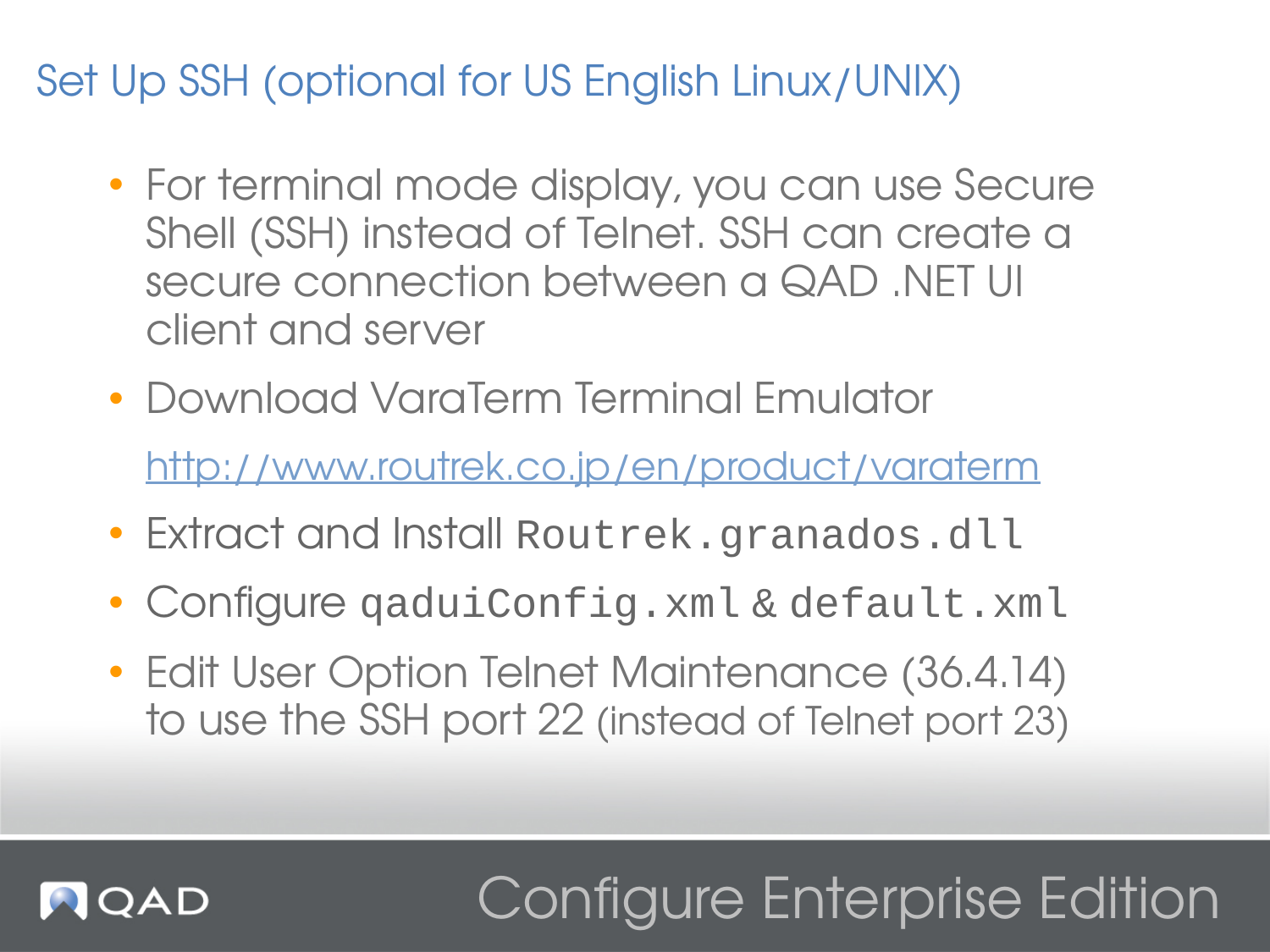

Set Up SSH (optional for US English Linux/UNIX)
For terminal mode display, you can use Secure Shell (SSH) instead of Telnet. SSH can create a secure connection between a QAD .NET UI client and server
Download VaraTerm Terminal Emulator
http://www.routrek.co.jp/en/product/varaterm
Extract and Install Routrek.granados.dll
Configure qaduiConfig.xml & default.xml
Edit User Option Telnet Maintenance (36.4.14) to use the SSH port 22 (instead of Telnet port 23)

# Configure Enterprise Edition